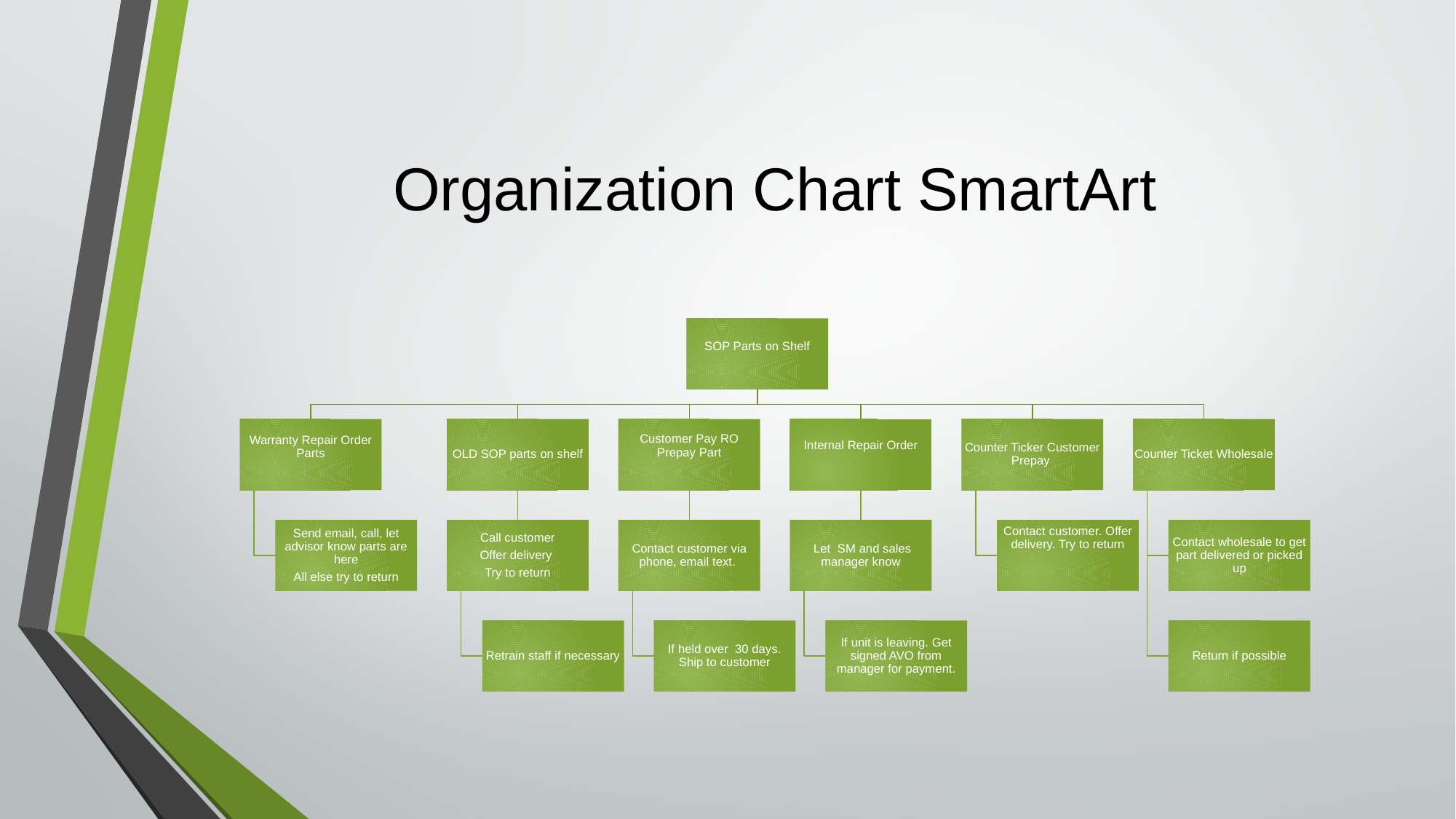

# Organization Chart SmartArt
SOP Parts on Shelf
Warranty Repair Order Parts
Send email, call, let advisor know parts are here
All else try to return
OLD SOP parts on shelf
Call customer
Offer delivery
Try to return
Retrain staff if necessary
Customer Pay RO Prepay Part

Contact customer via phone, email text.
If held over  30 days. Ship to customer
Internal Repair Order

 Let  SM and sales manager know
If unit is leaving. Get signed AVO from manager for payment.
Counter Ticker Customer Prepay
Contact customer. Offer delivery. Try to return

Counter Ticket Wholesale
Contact wholesale to get part delivered or picked up
Return if possible